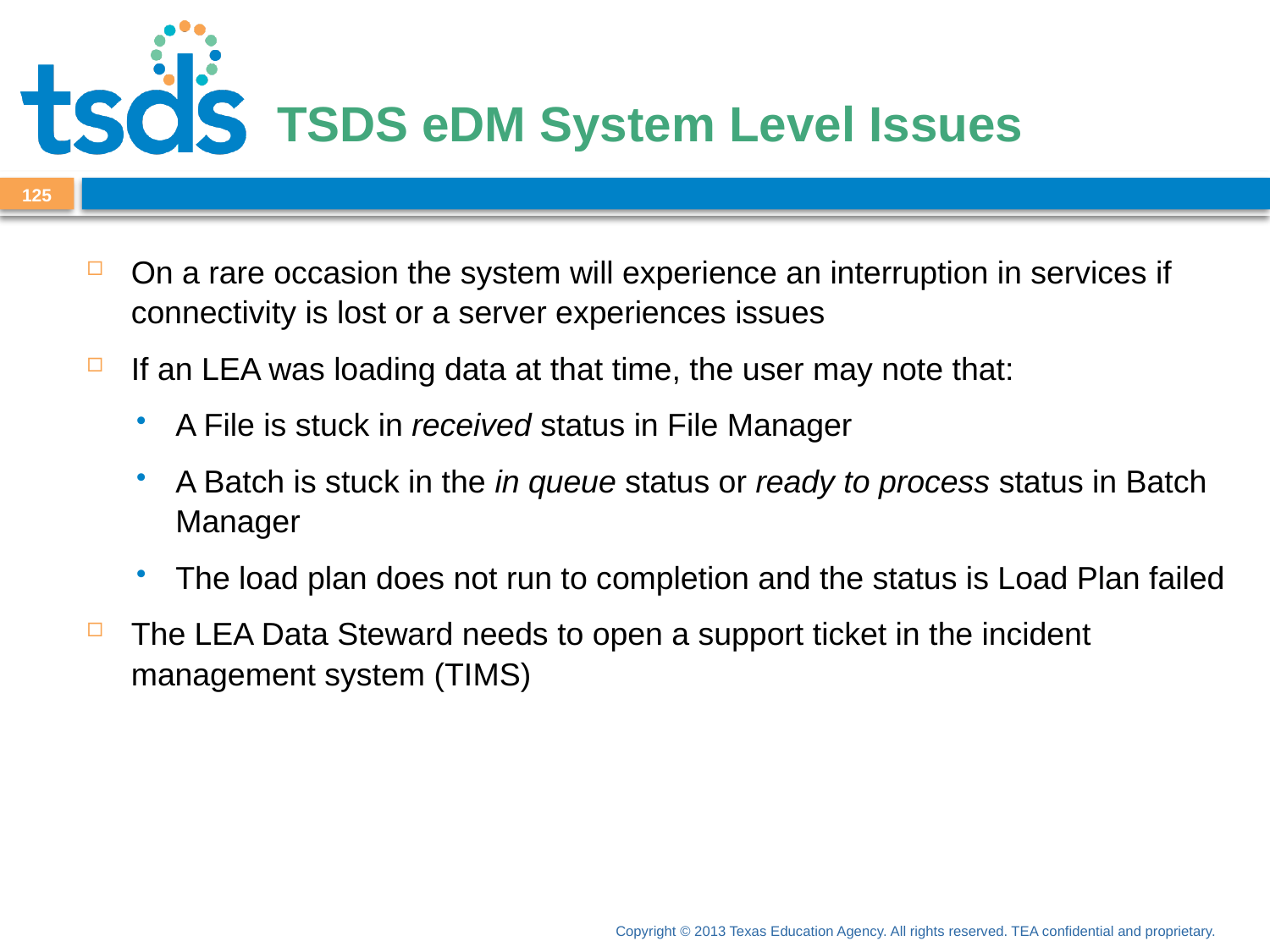

# TSDS eDM System Level Issues
125
On a rare occasion the system will experience an interruption in services if connectivity is lost or a server experiences issues
If an LEA was loading data at that time, the user may note that:
A File is stuck in received status in File Manager
A Batch is stuck in the in queue status or ready to process status in Batch Manager
The load plan does not run to completion and the status is Load Plan failed
The LEA Data Steward needs to open a support ticket in the incident management system (TIMS)